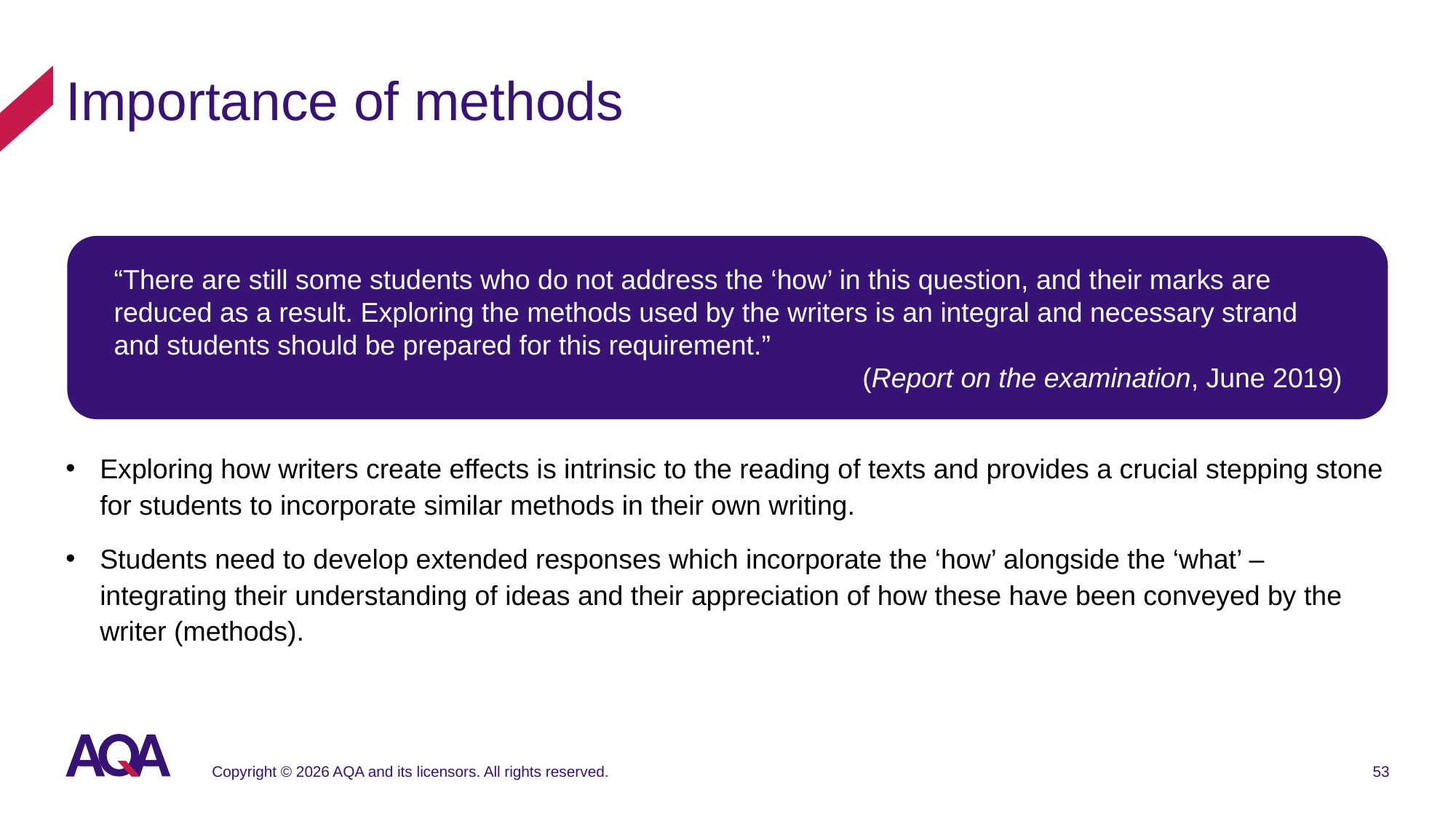

# Importance of methods

“There are still some students who do not address the ‘how’ in this question, and their marks are reduced as a result. Exploring the methods used by the writers is an integral and necessary strand and students should be prepared for this requirement.”
(Report on the examination, June 2019)

Exploring how writers create effects is intrinsic to the reading of texts and provides a crucial stepping stone for students to incorporate similar methods in their own writing.
Students need to develop extended responses which incorporate the ‘how’ alongside the ‘what’ – integrating their understanding of ideas and their appreciation of how these have been conveyed by the writer (methods).

Copyright © 2026 AQA and its licensors. All rights reserved.
53